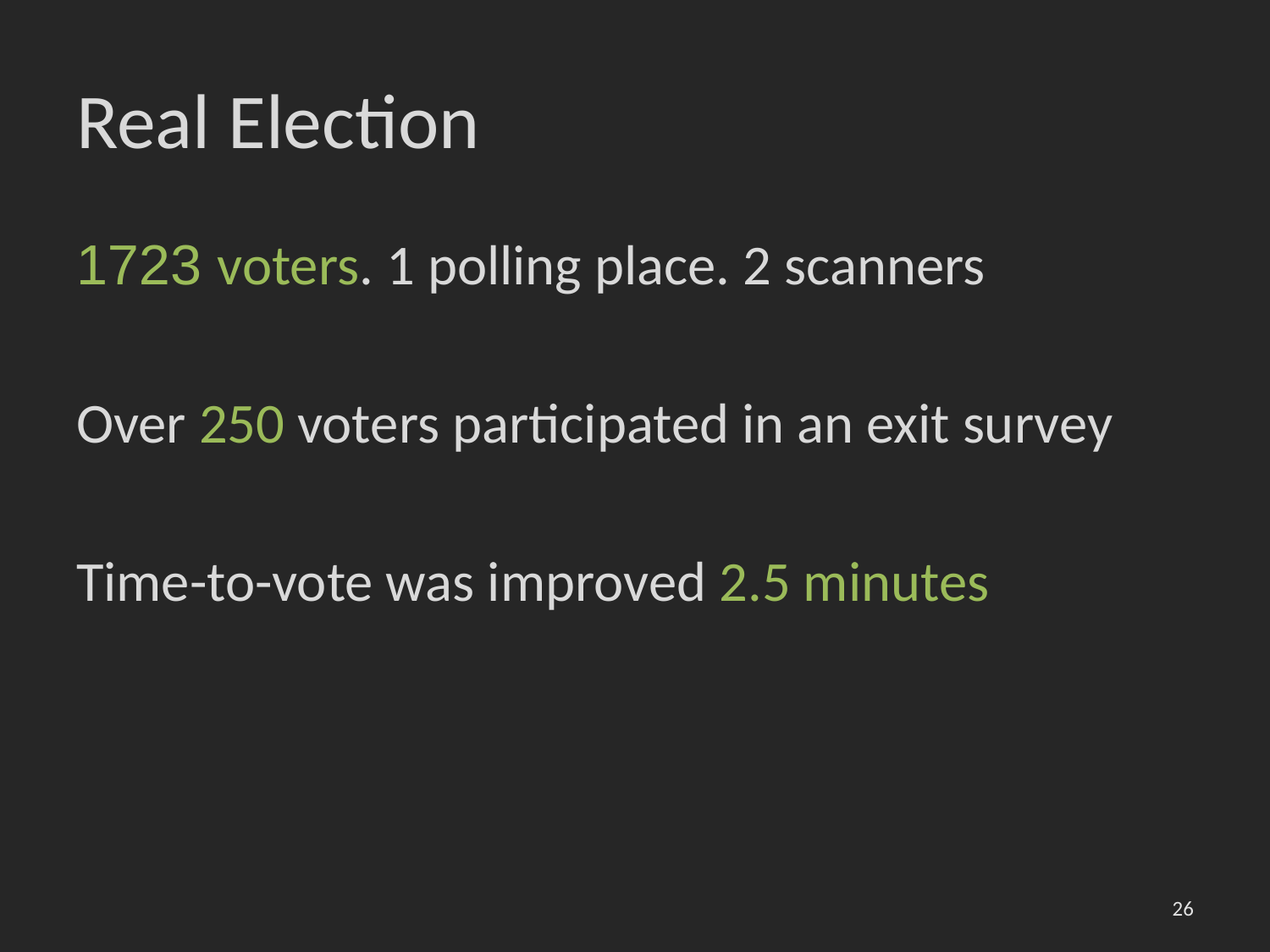

# Real Election
1723 voters. 1 polling place. 2 scanners

Over 250 voters participated in an exit survey

Time-to-vote was improved 2.5 minutes

26